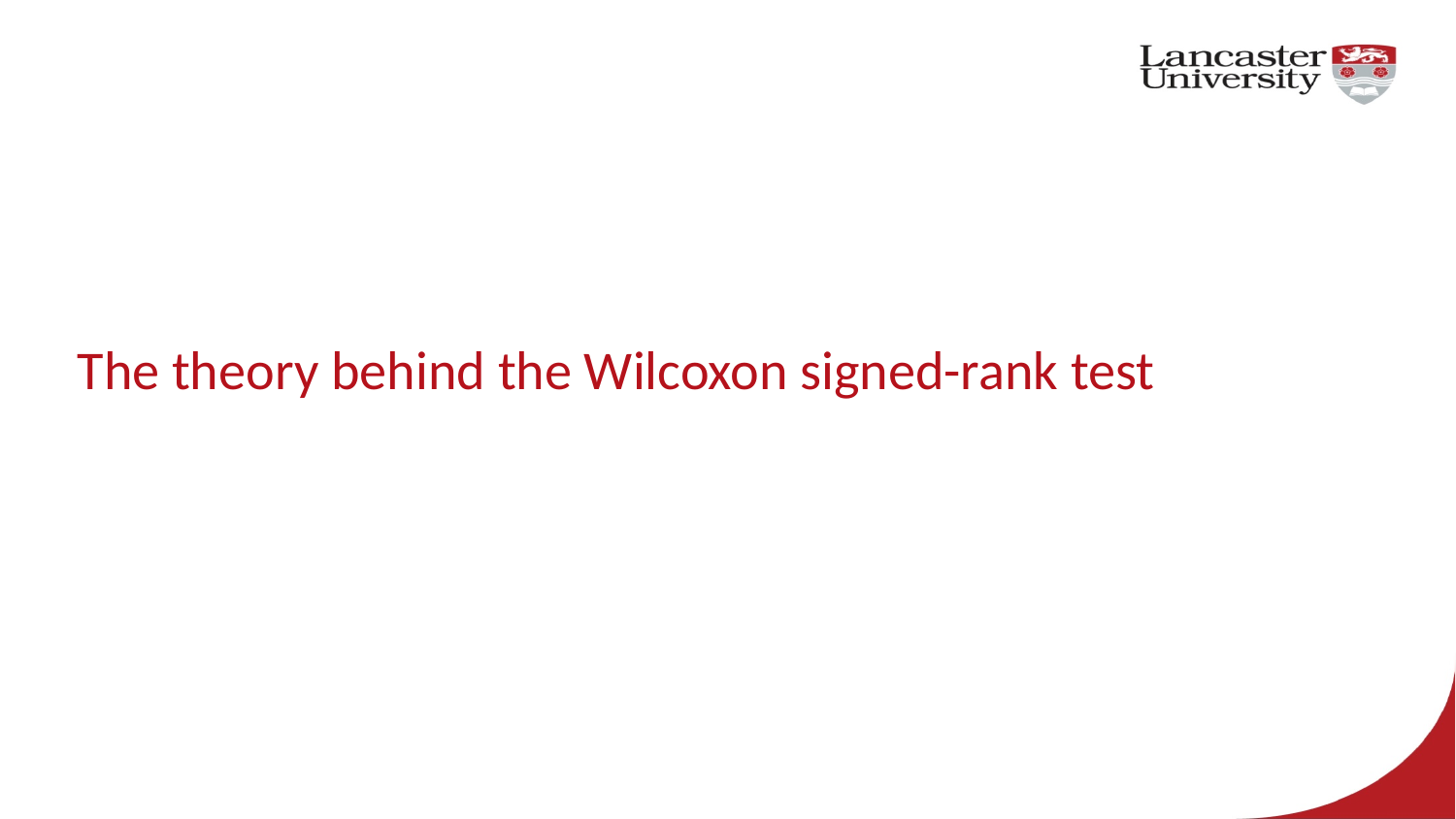

# The theory behind the Wilcoxon signed-rank test